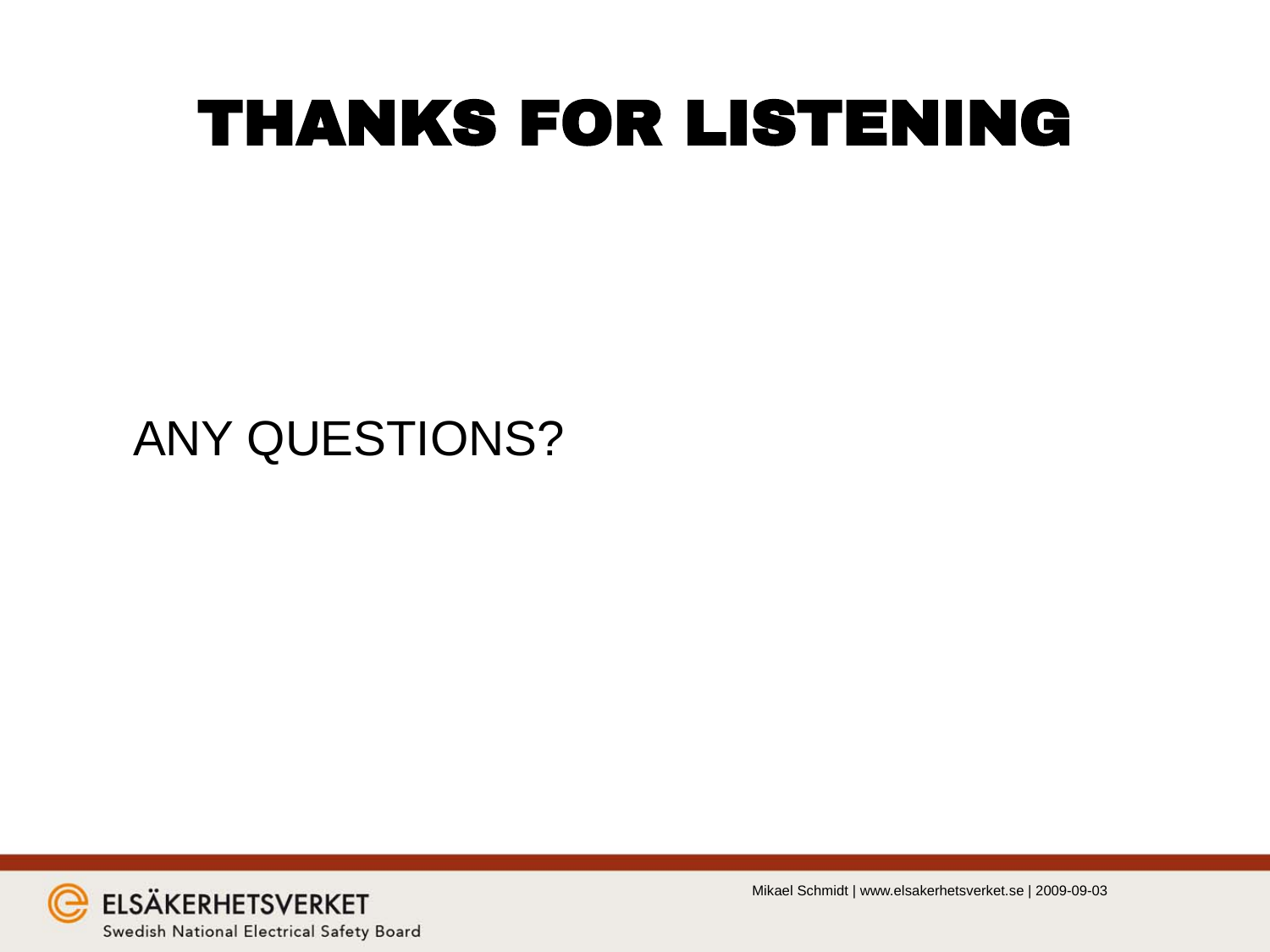

# THANKS FOR LISTENING

ANY QUESTIONS?
Mikael Schmidt | www.elsakerhetsverket.se | 2009-09-03